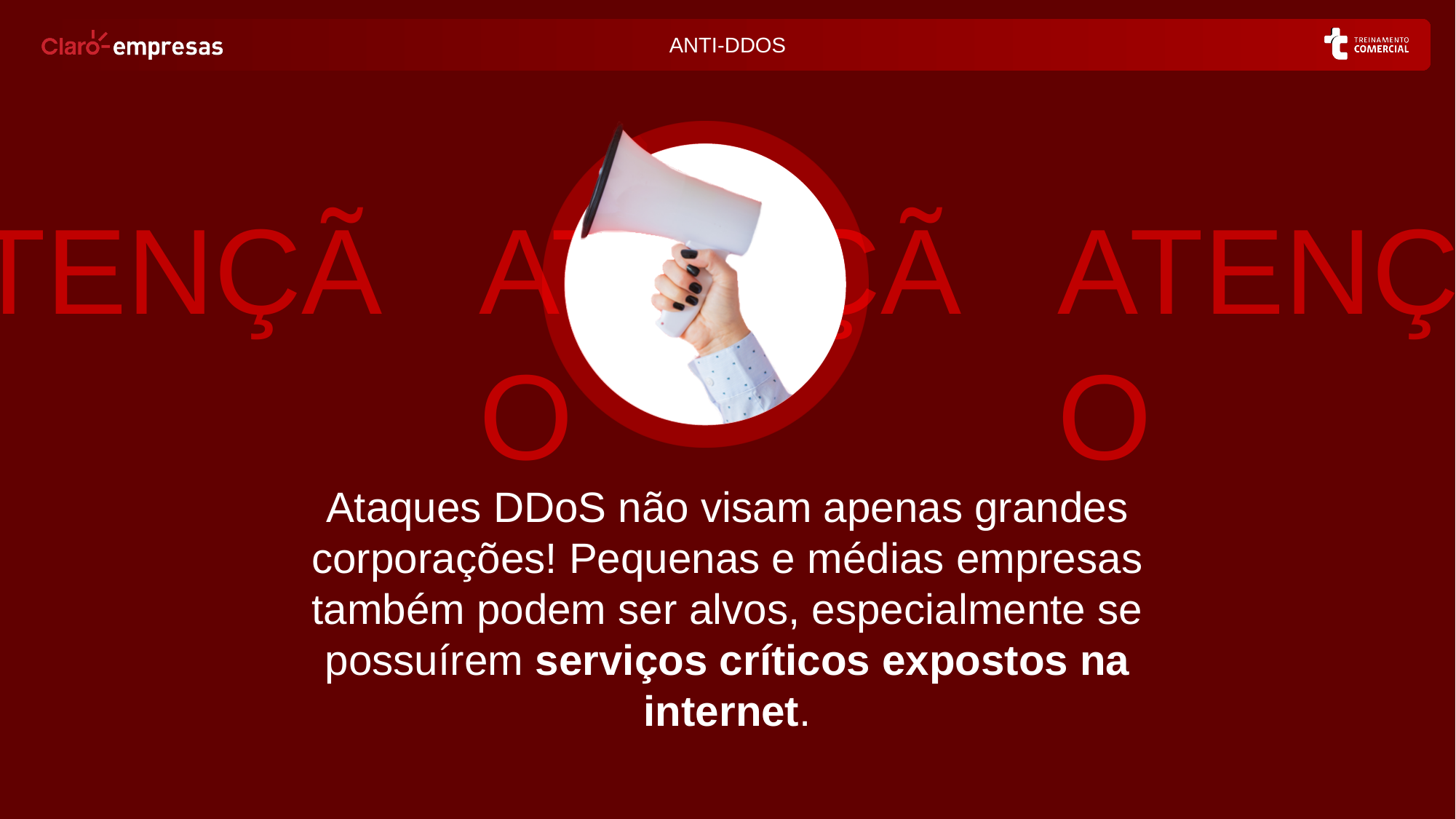

Ataques DDoS não visam apenas grandes corporações! Pequenas e médias empresas também podem ser alvos, especialmente se possuírem serviços críticos expostos na internet.